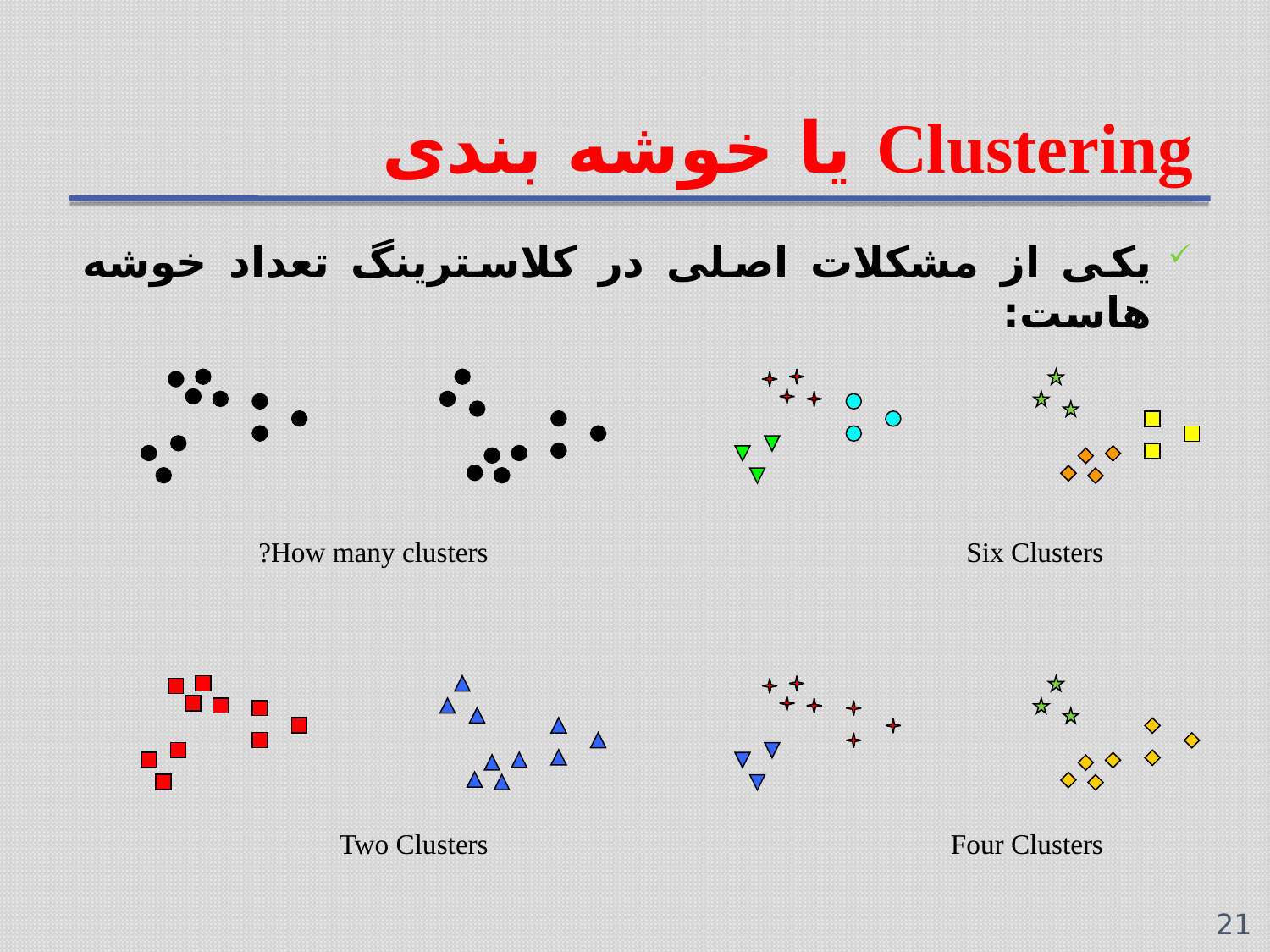

# Clustering یا خوشه بندی
یکی از مشکلات اصلی در کلاسترینگ تعداد خوشه هاست:

How many clusters?

Six Clusters

Two Clusters

Four Clusters
21